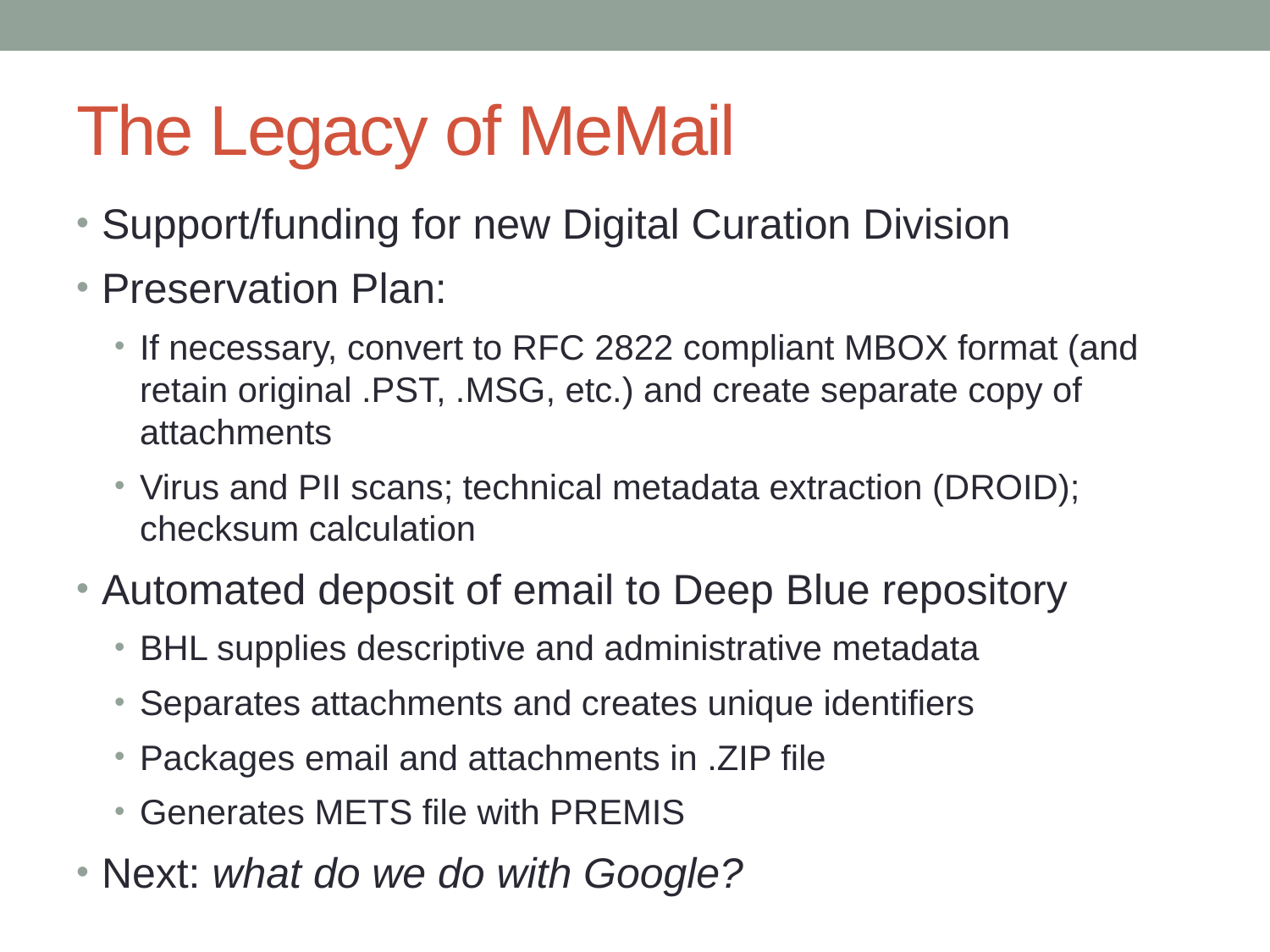

# The Legacy of MeMail
Support/funding for new Digital Curation Division
Preservation Plan:
If necessary, convert to RFC 2822 compliant MBOX format (and retain original .PST, .MSG, etc.) and create separate copy of attachments
Virus and PII scans; technical metadata extraction (DROID); checksum calculation
Automated deposit of email to Deep Blue repository
BHL supplies descriptive and administrative metadata
Separates attachments and creates unique identifiers
Packages email and attachments in .ZIP file
Generates METS file with PREMIS
Next: what do we do with Google?